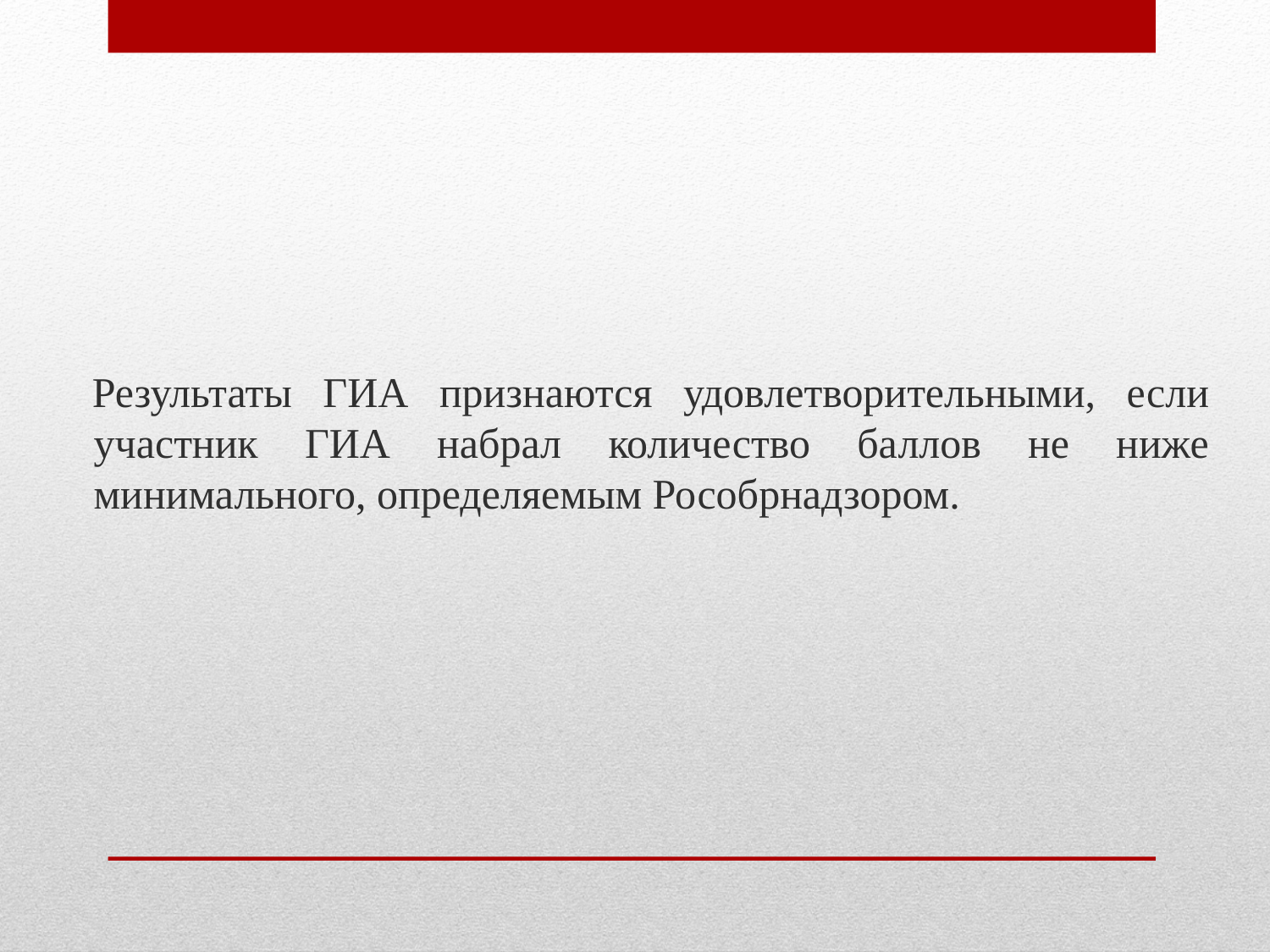

Результаты ГИА признаются удовлетворительными, если участник ГИА набрал количество баллов не ниже минимального, определяемым Рособрнадзором.